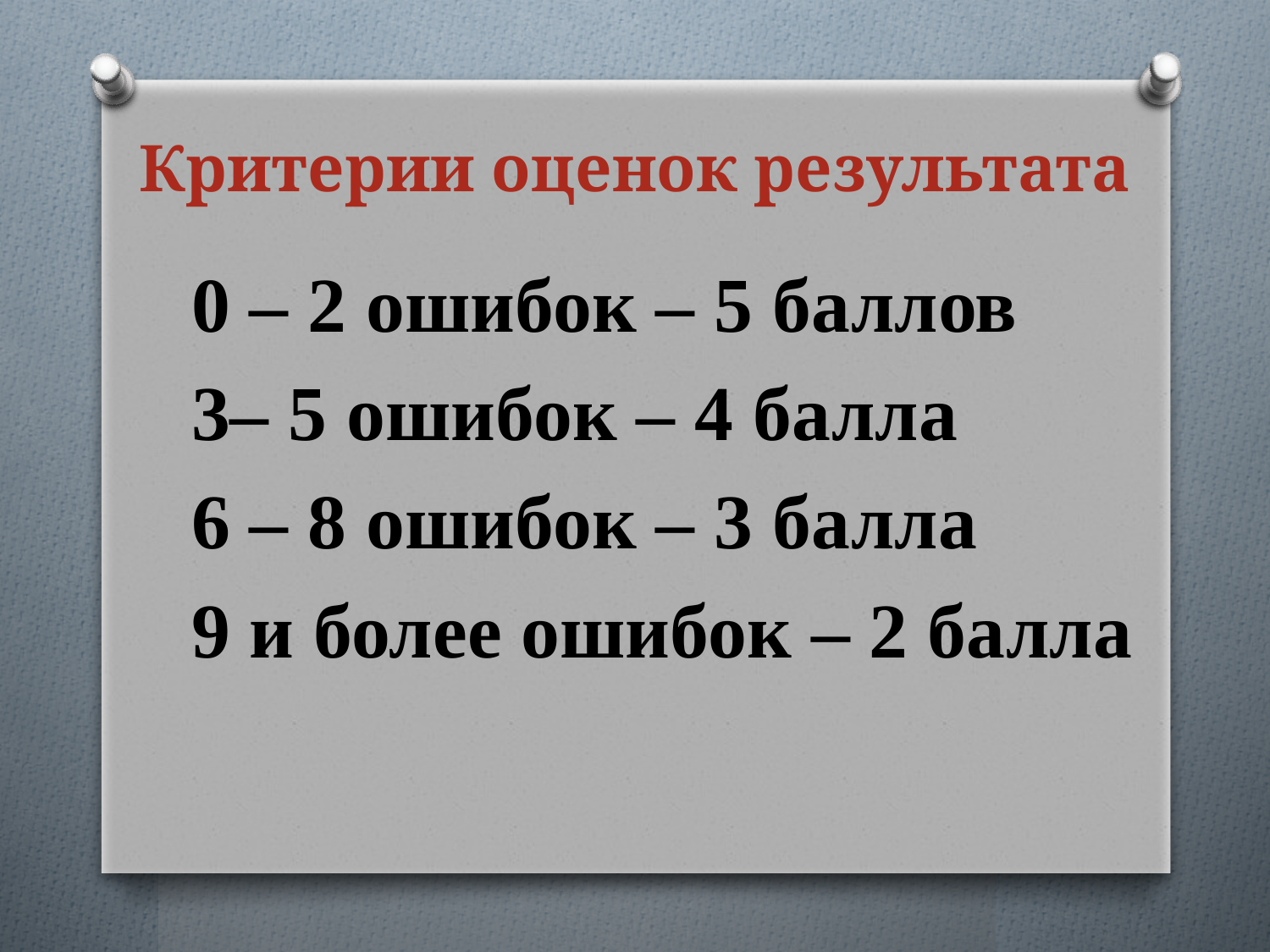

# Критерии оценок результата
0 – 2 ошибок – 5 баллов
3– 5 ошибок – 4 балла
6 – 8 ошибок – 3 балла
9 и более ошибок – 2 балла